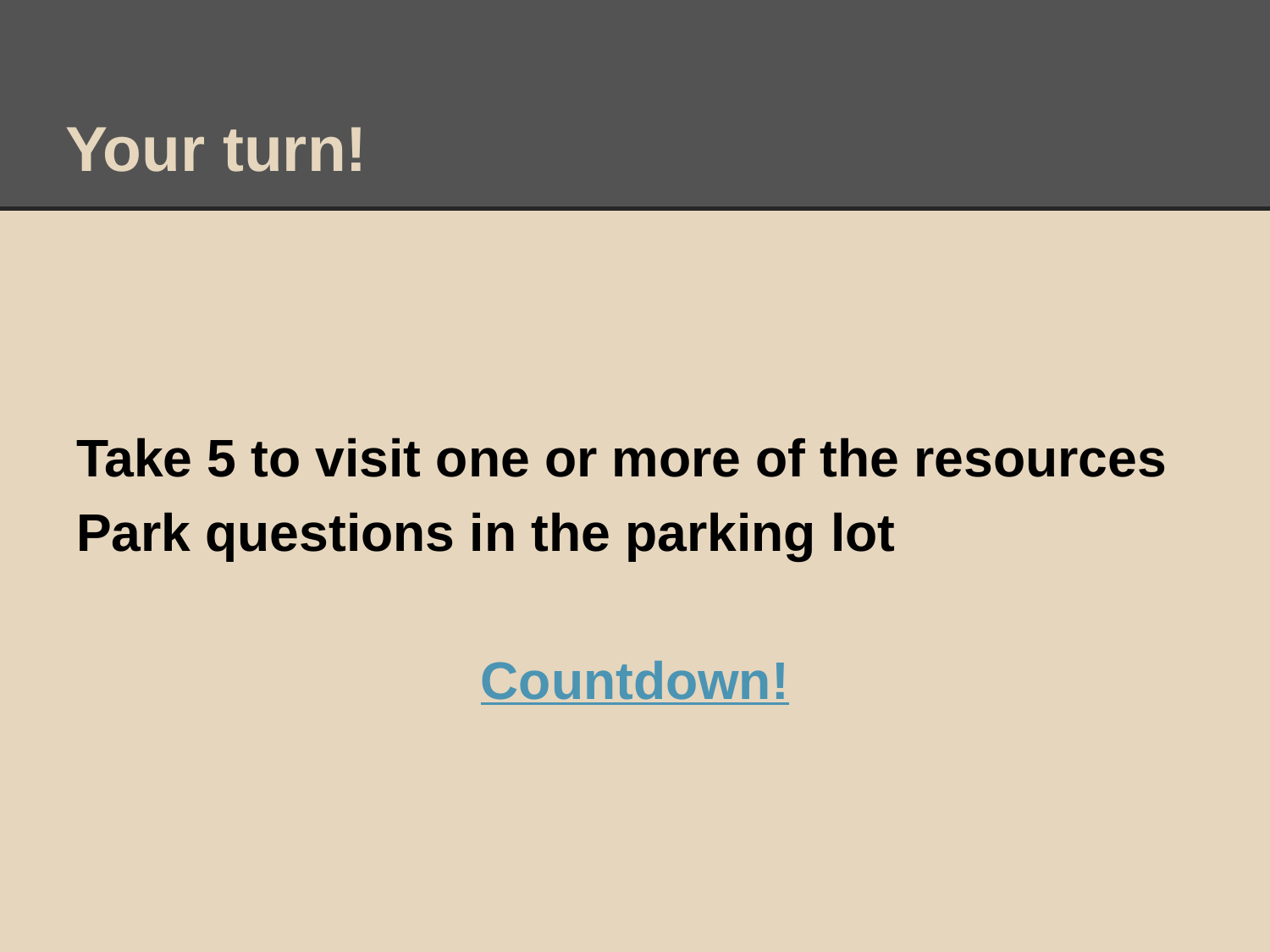

# Your turn!
Take 5 to visit one or more of the resources
Park questions in the parking lot

Countdown!